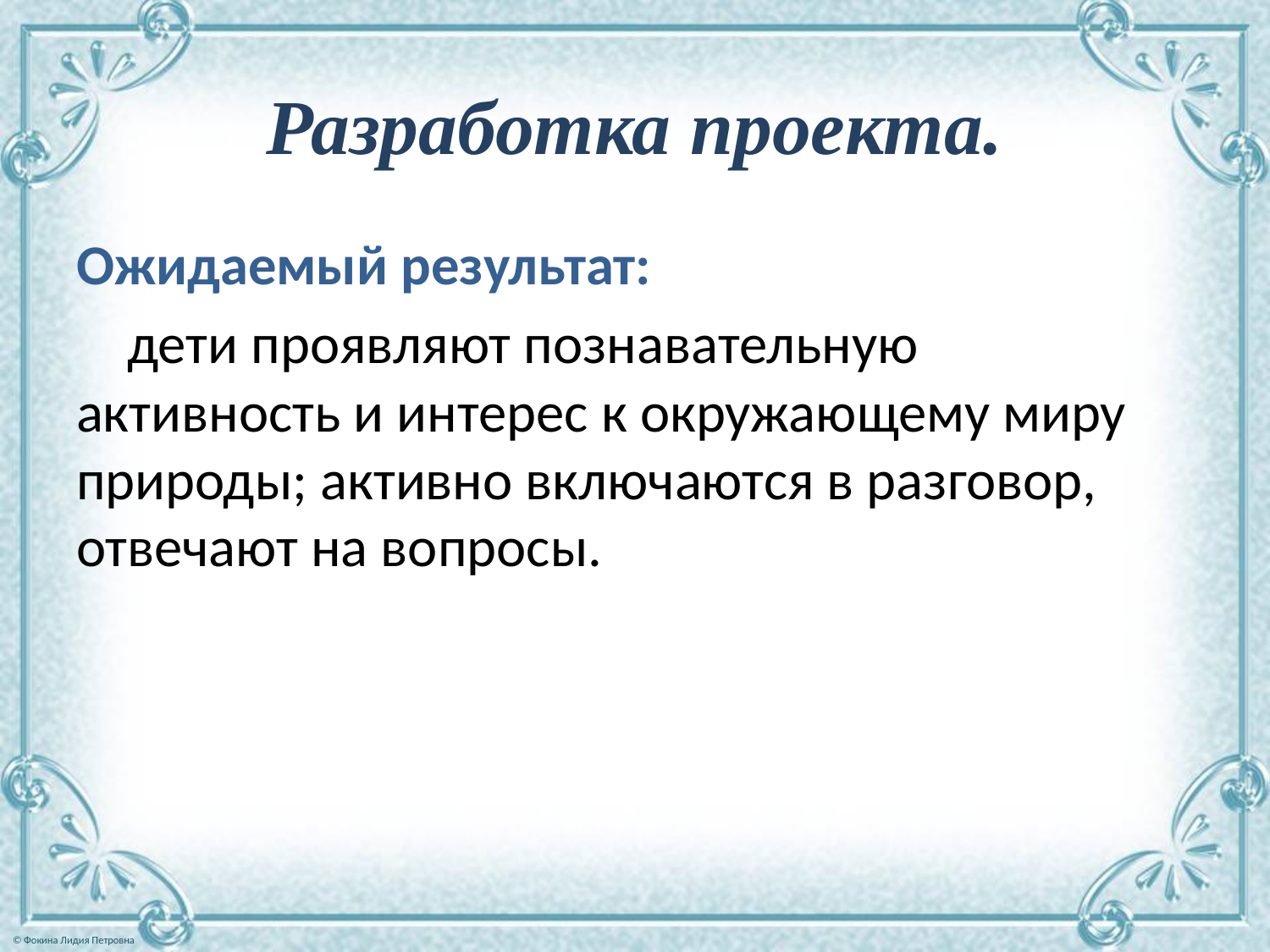

# Разработка проекта.
Ожидаемый результат:
    дети проявляют познавательную активность и интерес к окружающему миру природы; активно включаются в разговор, отвечают на вопросы.